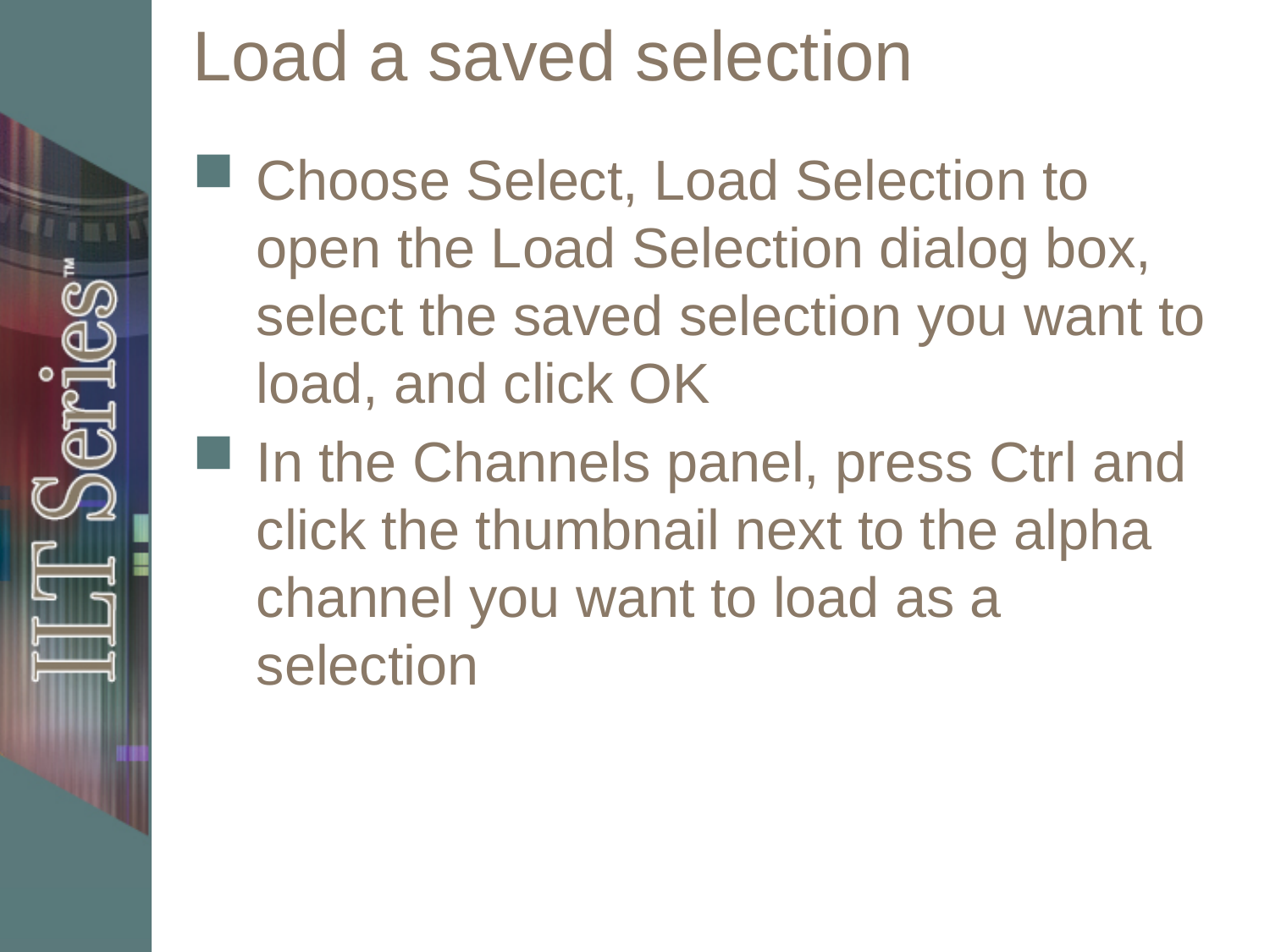

# Load a saved selection
Choose Select, Load Selection to open the Load Selection dialog box, select the saved selection you want to load, and click OK
In the Channels panel, press Ctrl and click the thumbnail next to the alpha channel you want to load as a selection